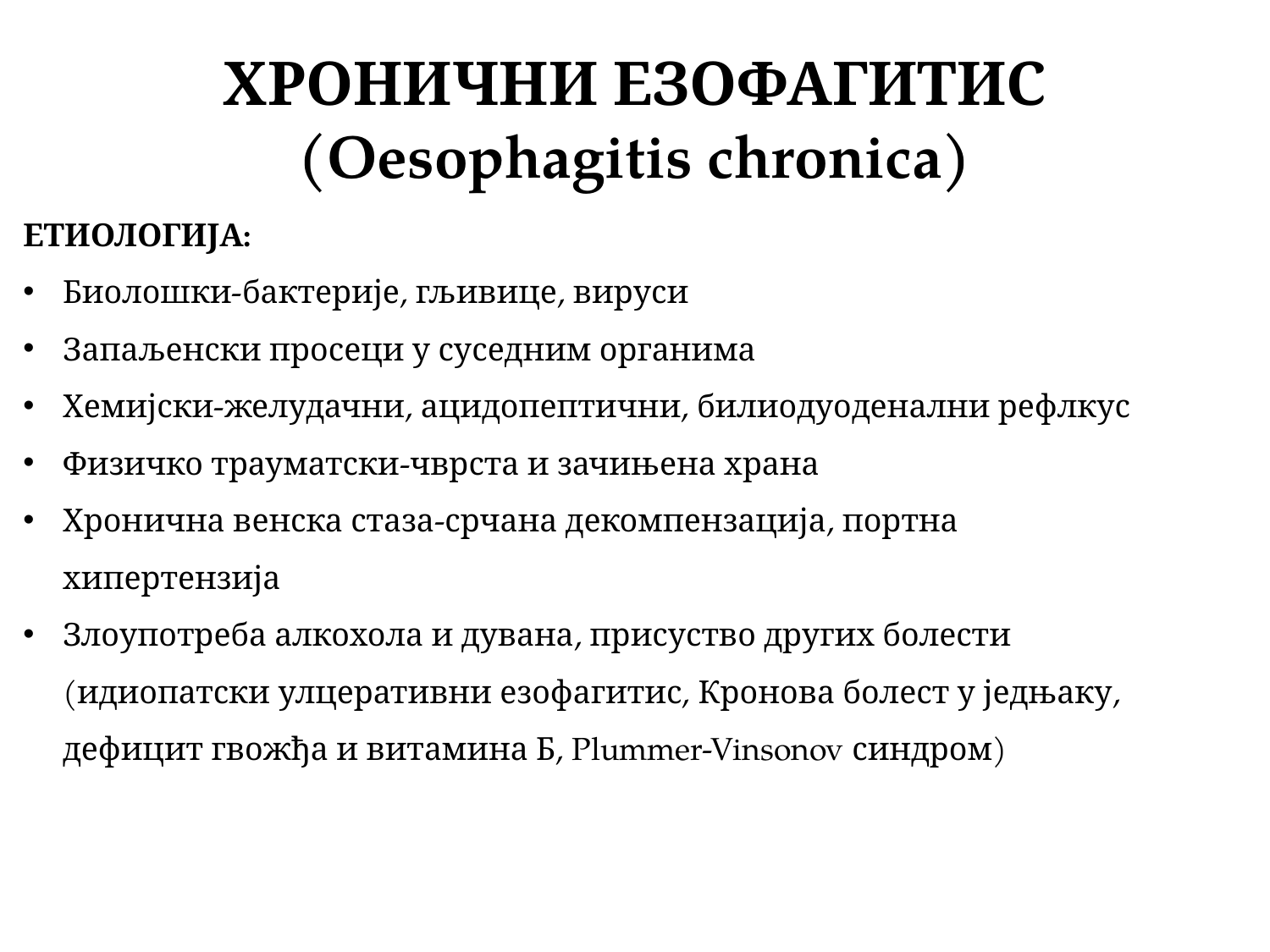

# ХРОНИЧНИ ЕЗОФАГИТИС (Oesophagitis chronica)
ЕТИОЛОГИЈА:
Биолошки-бактерије, гљивице, вируси
Запаљенски просеци у суседним органима
Хемијски-желудачни, ацидопептични, билиодуоденални рефлкус
Физичко трауматски-чврста и зачињена храна
Хронична венска стаза-срчана декомпензација, портна хипертензија
Злоупотреба алкохола и дувана, присуство других болести (идиопатски улцеративни езофагитис, Кронова болест у једњаку, дефицит гвожђа и витамина Б, Plummer-Vinsonov синдром)